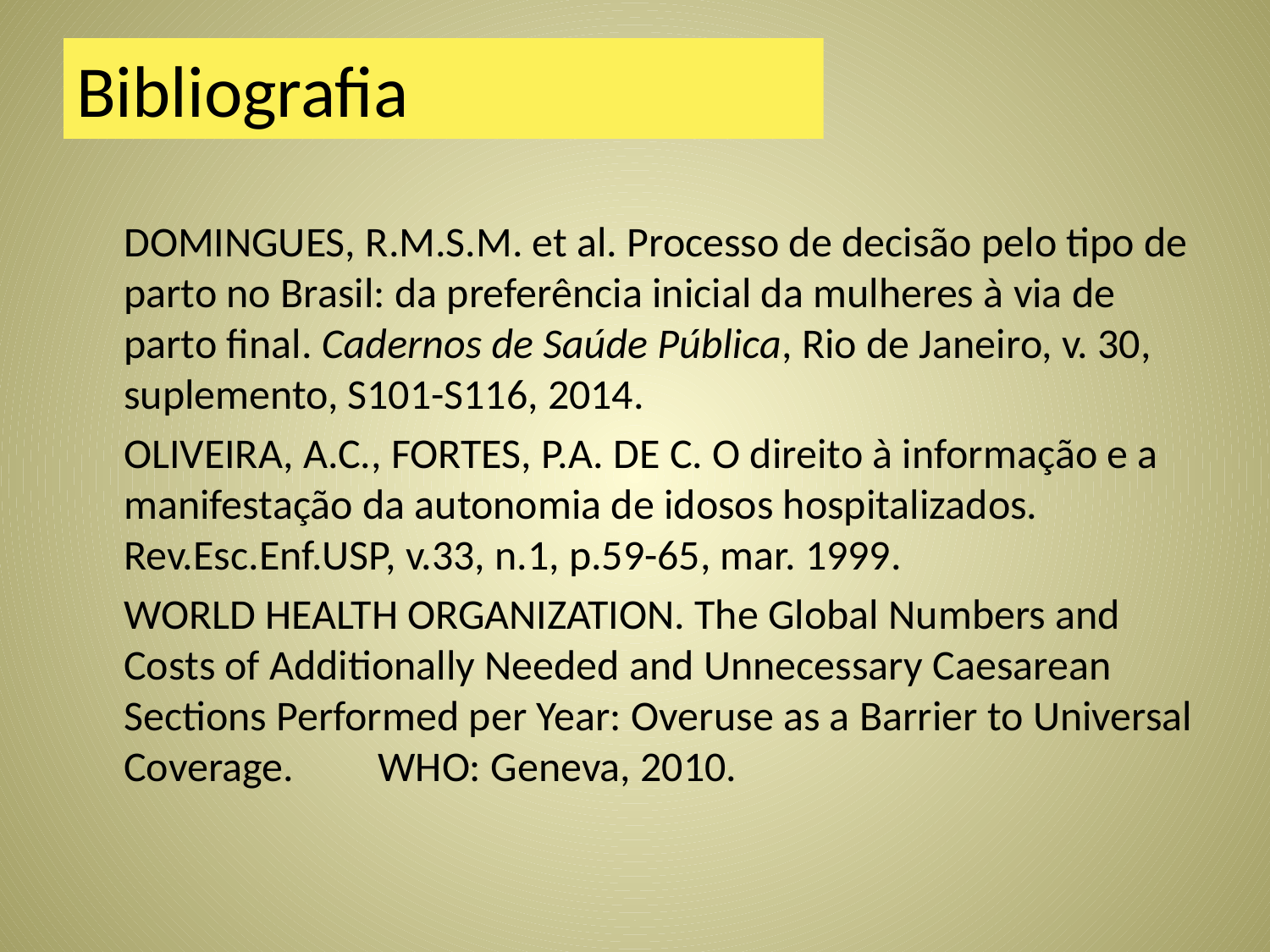

# Bibliografia
	DOMINGUES, R.M.S.M. et al. Processo de decisão pelo tipo de parto no Brasil: da preferência inicial da mulheres à via de parto final. Cadernos de Saúde Pública, Rio de Janeiro, v. 30, suplemento, S101-S116, 2014.
	OLIVEIRA, A.C., FORTES, P.A. DE C. O direito à informação e a manifestação da autonomia de idosos hospitalizados. Rev.Esc.Enf.USP, v.33, n.1, p.59-65, mar. 1999.
	WORLD HEALTH ORGANIZATION. The Global Numbers and Costs of Additionally Needed and Unnecessary Caesarean Sections Performed per Year: Overuse as a Barrier to Universal Coverage. 	WHO: Geneva, 2010.